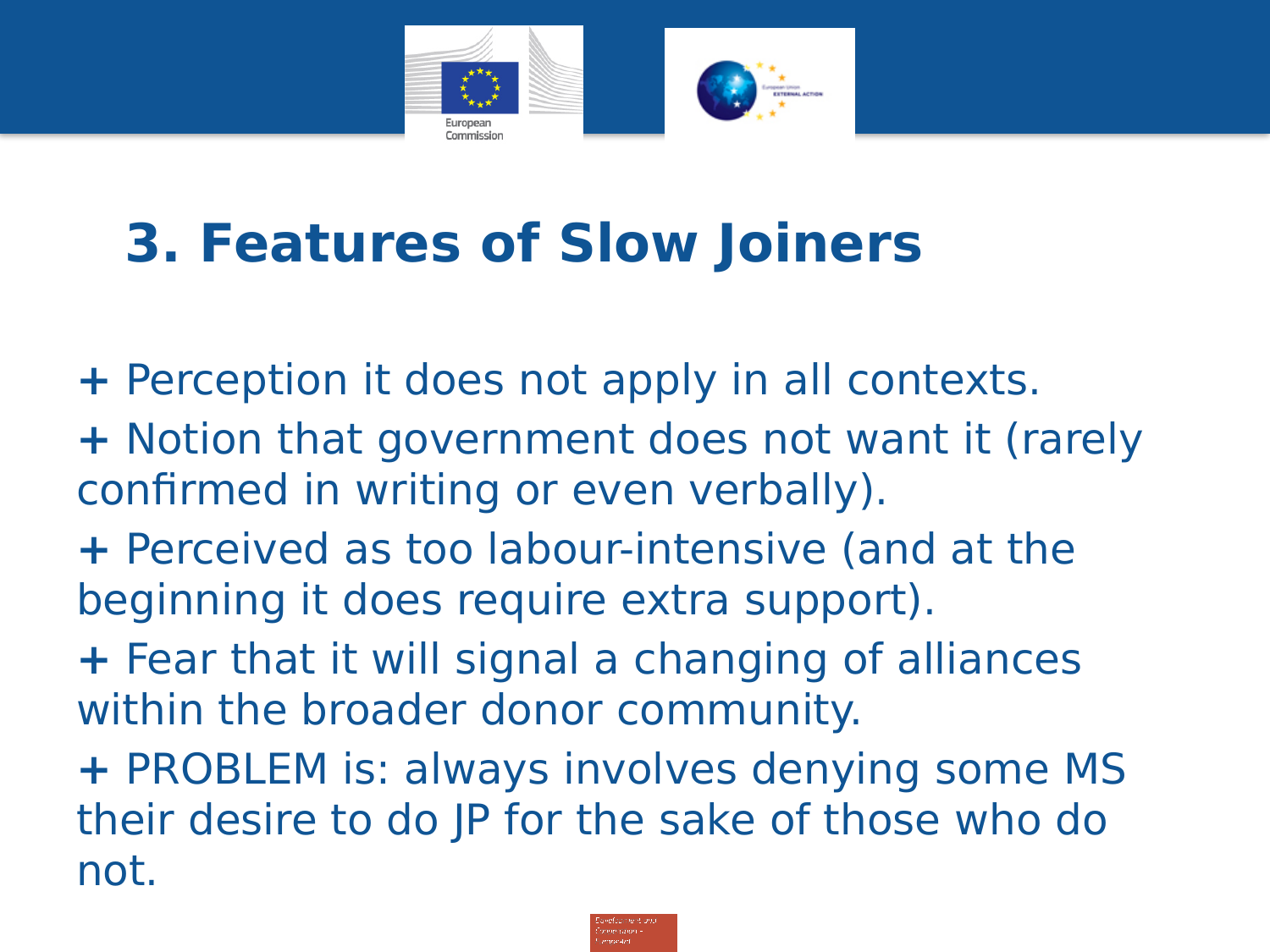

# 3. Features of Slow Joiners
+ Perception it does not apply in all contexts.
+ Notion that government does not want it (rarely confirmed in writing or even verbally).
+ Perceived as too labour-intensive (and at the beginning it does require extra support).
+ Fear that it will signal a changing of alliances within the broader donor community.
+ PROBLEM is: always involves denying some MS their desire to do JP for the sake of those who do not.